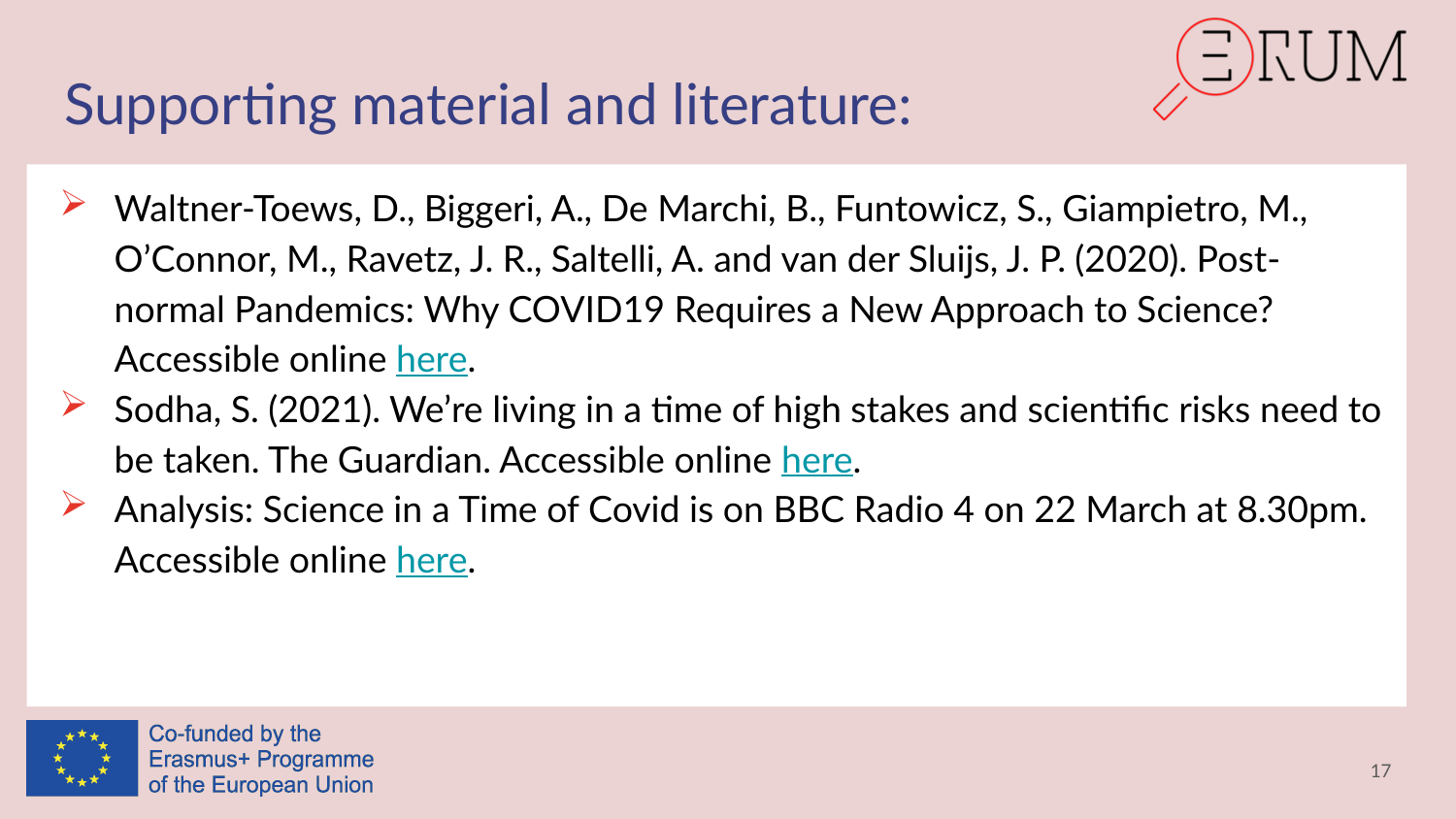

# Supporting material and literature:
Waltner-Toews, D., Biggeri, A., De Marchi, B., Funtowicz, S., Giampietro, M., O’Connor, M., Ravetz, J. R., Saltelli, A. and van der Sluijs, J. P. (2020). Post-normal Pandemics: Why COVID19 Requires a New Approach to Science? Accessible online here.
Sodha, S. (2021). We’re living in a time of high stakes and scientific risks need to be taken. The Guardian. Accessible online here.
Analysis: Science in a Time of Covid is on BBC Radio 4 on 22 March at 8.30pm. Accessible online here.

17